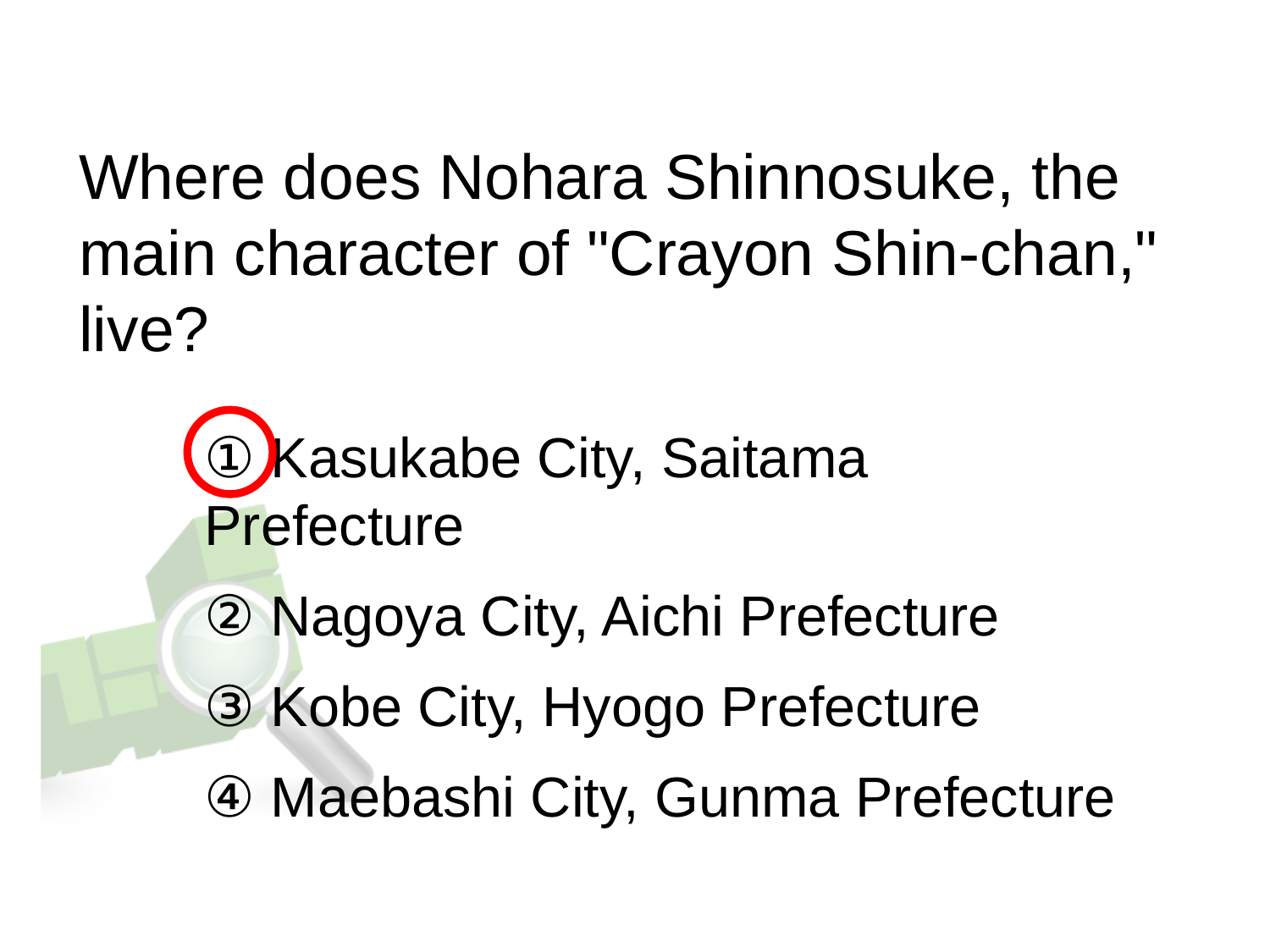

# Where does Nohara Shinnosuke, the main character of "Crayon Shin-chan," live?

① Kasukabe City, Saitama Prefecture
② Nagoya City, Aichi Prefecture
③ Kobe City, Hyogo Prefecture
④ Maebashi City, Gunma Prefecture